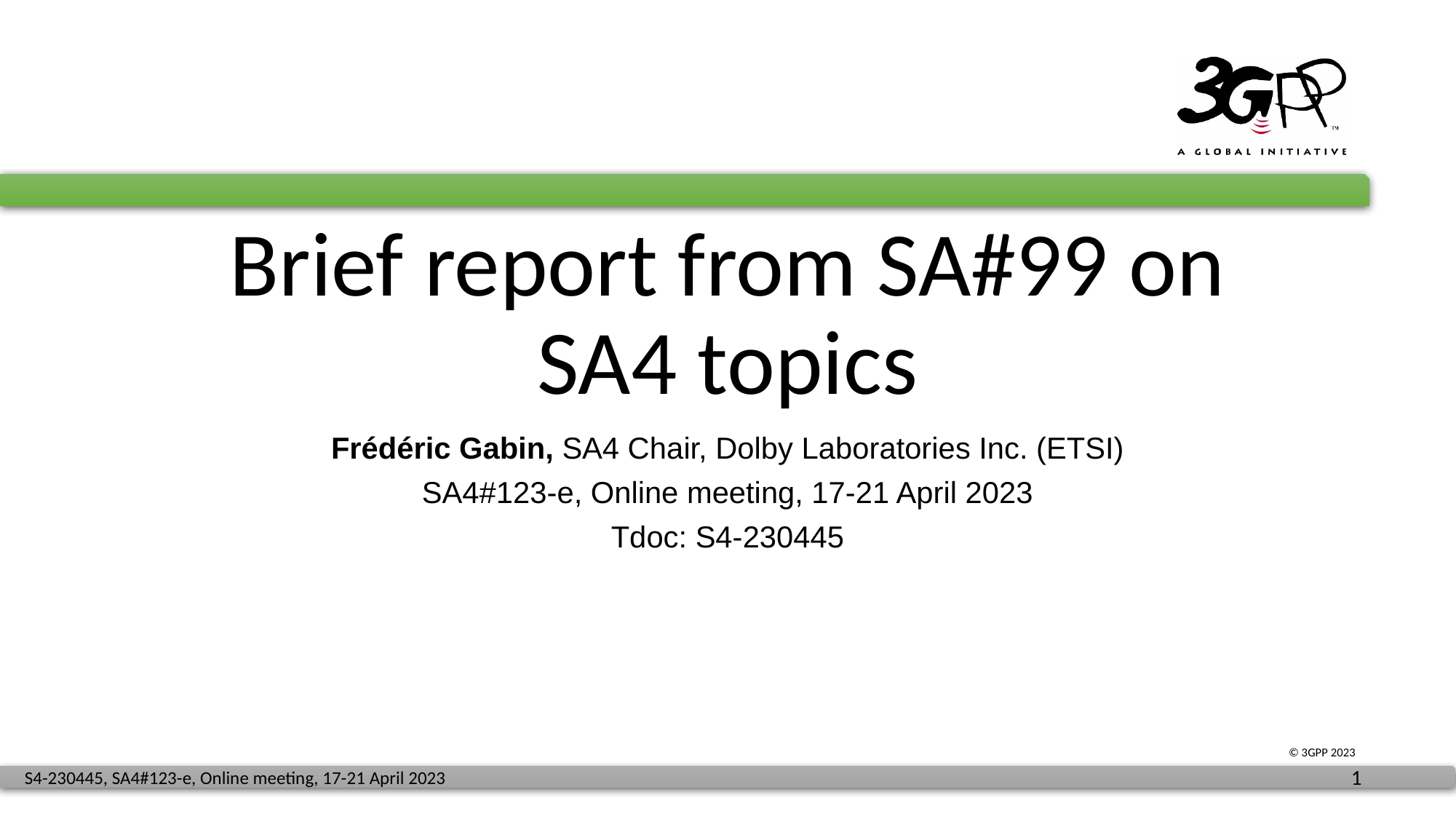

# Brief report from SA#99 on SA4 topics
Frédéric Gabin, SA4 Chair, Dolby Laboratories Inc. (ETSI)
SA4#123-e, Online meeting, 17-21 April 2023
Tdoc: S4-230445